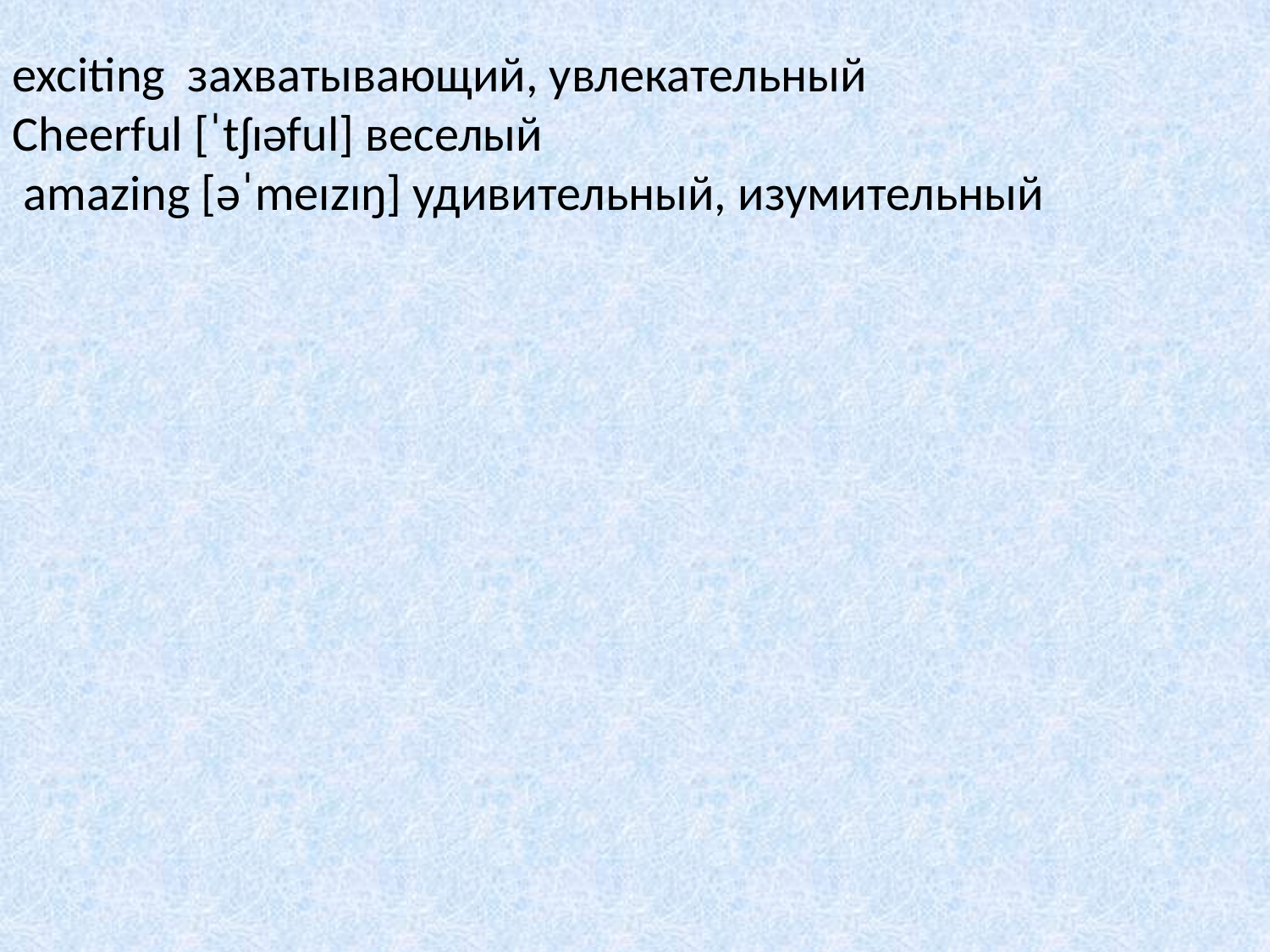

exciting  захватывающий, увлекательный
Cheerful [ˈtʃɪəful] веселый
 amazing [əˈmeɪzɪŋ] удивительный, изумительный